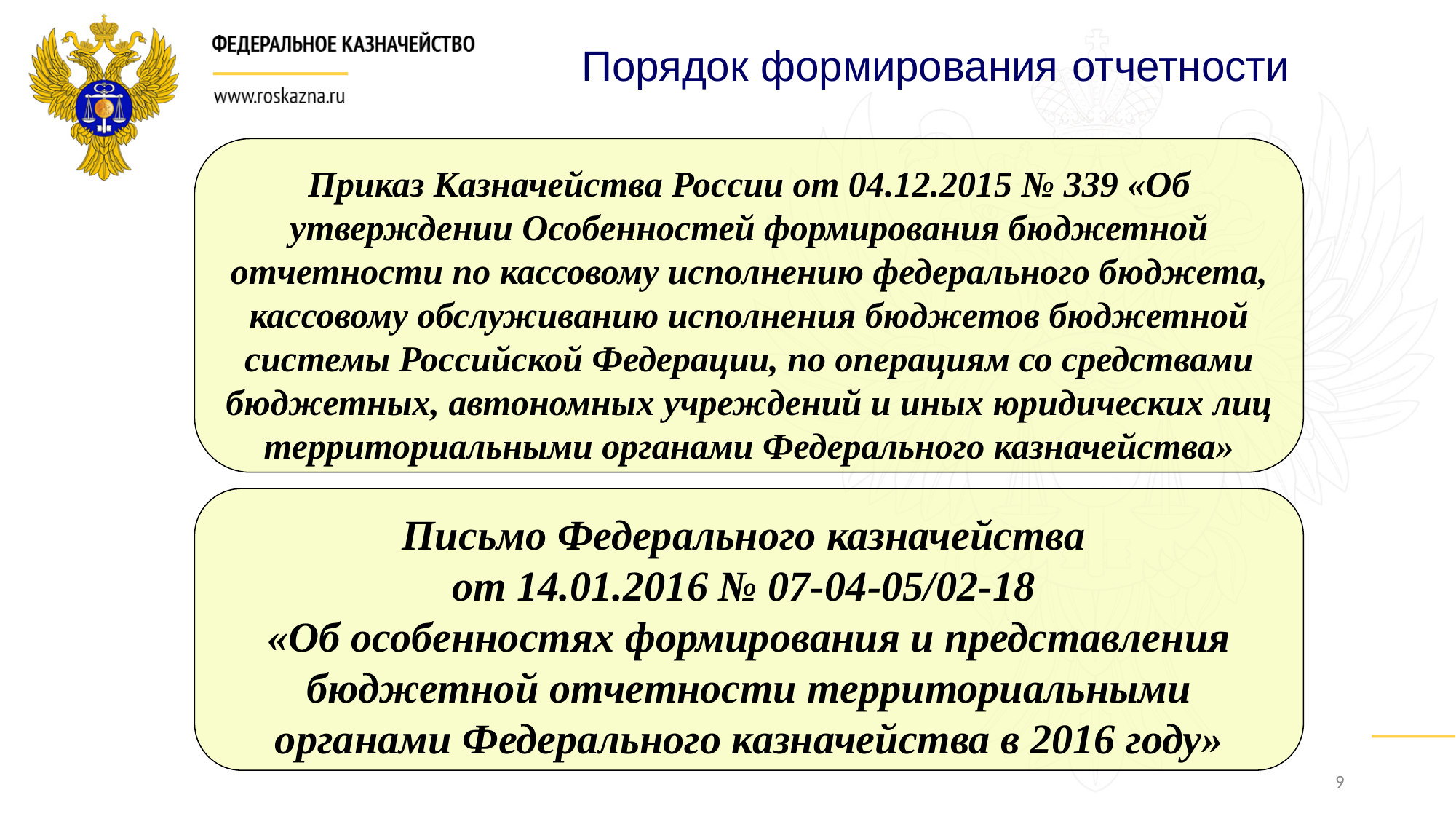

Порядок формирования отчетности
Приказ Казначейства России от 04.12.2015 № 339 «Об утверждении Особенностей формирования бюджетной отчетности по кассовому исполнению федерального бюджета, кассовому обслуживанию исполнения бюджетов бюджетной системы Российской Федерации, по операциям со средствами бюджетных, автономных учреждений и иных юридических лиц территориальными органами Федерального казначейства»
Письмо Федерального казначейства
от 14.01.2016 № 07-04-05/02-18
«Об особенностях формирования и представления бюджетной отчетности территориальными органами Федерального казначейства в 2016 году»
9